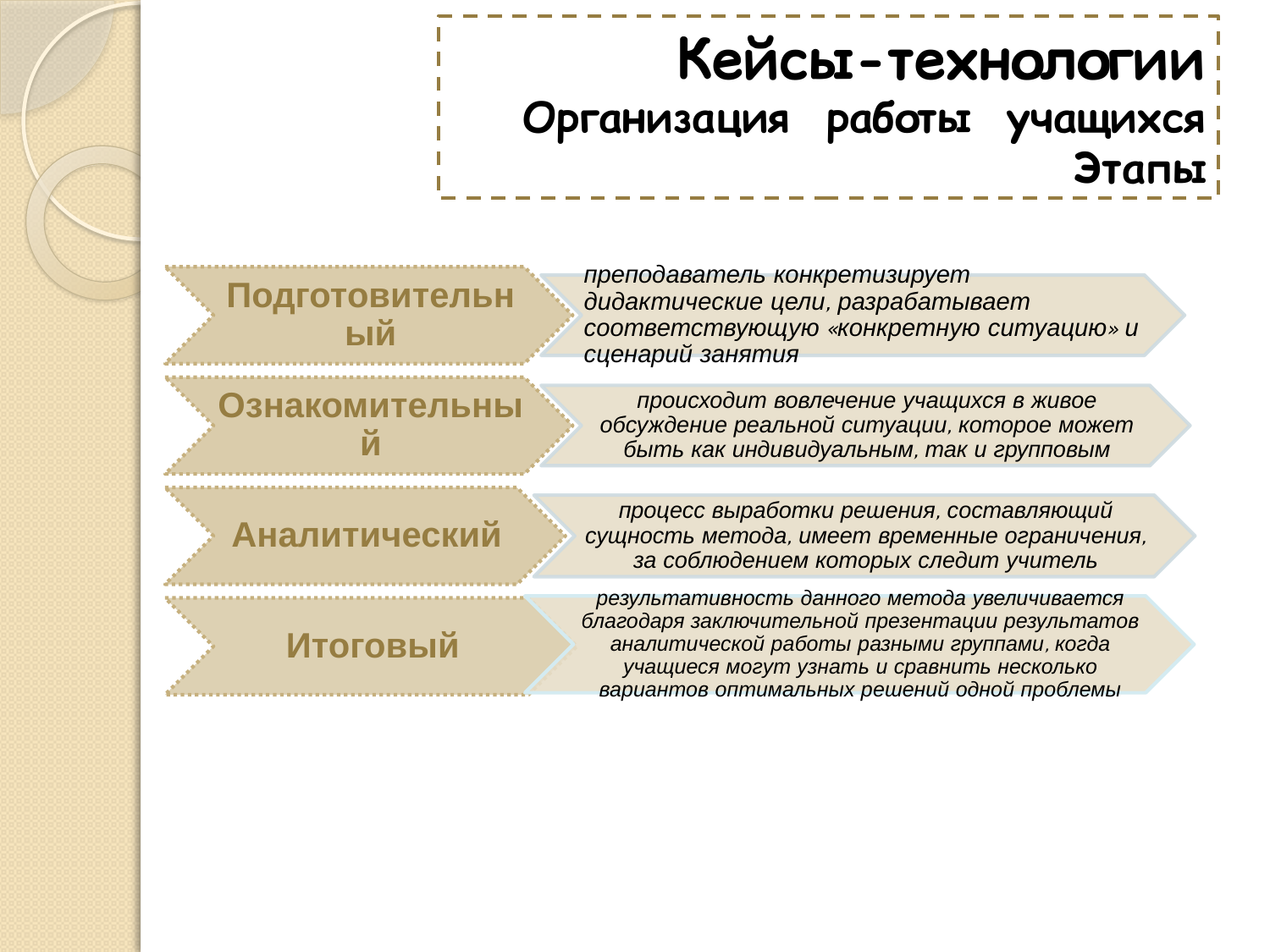

Кейсы-технологии
Организация  работы  учащихся Этапы
Подготовительный
преподаватель конкретизирует дидактические цели, разрабатывает соответствующую «конкретную ситуацию» и сценарий занятия
Ознакомительный
происходит вовлечение учащихся в живое обсуждение реальной ситуации, которое может быть как индивидуальным, так и групповым
Аналитический
процесс выработки решения, составляющий сущность метода, имеет временные ограничения, за соблюдением которых следит учитель
Итоговый
результативность данного метода увеличивается благодаря заключительной презентации результатов аналитической работы разными группами, когда учащиеся могут узнать и сравнить несколько вариантов оптимальных решений одной проблемы